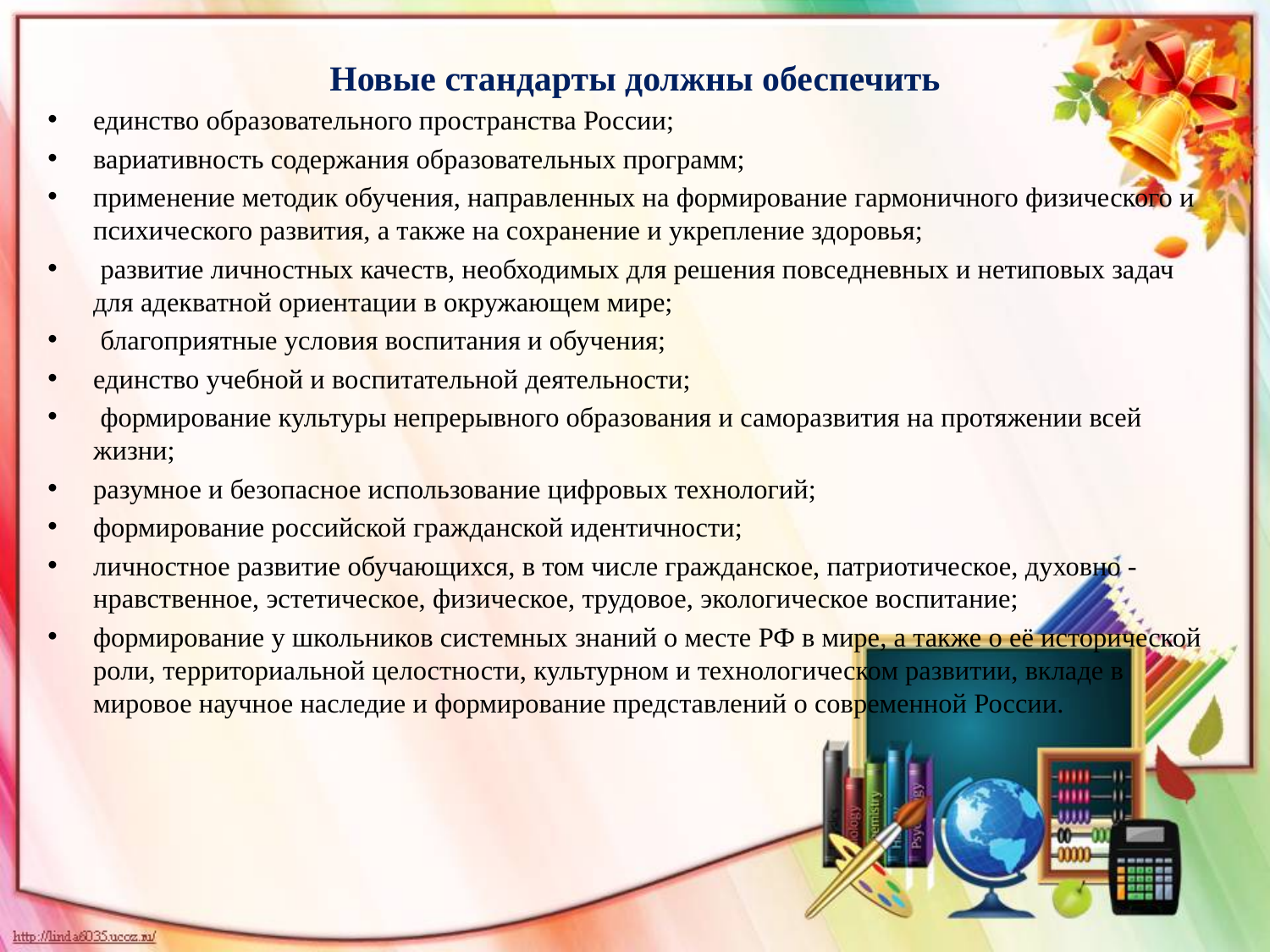

# Новые стандарты должны обеспечить
единство образовательного пространства России;
вариативность содержания образовательных программ;
применение методик обучения, направленных на формирование гармоничного физического и психического развития, а также на сохранение и укрепление здоровья;
 развитие личностных качеств, необходимых для решения повседневных и нетиповых задач для адекватной ориентации в окружающем мире;
 благоприятные условия воспитания и обучения;
единство учебной и воспитательной деятельности;
 формирование культуры непрерывного образования и саморазвития на протяжении всей жизни;
разумное и безопасное использование цифровых технологий;
формирование российской гражданской идентичности;
личностное развитие обучающихся, в том числе гражданское, патриотическое, духовно -нравственное, эстетическое, физическое, трудовое, экологическое воспитание;
формирование у школьников системных знаний о месте РФ в мире, а также о её исторической роли, территориальной целостности, культурном и технологическом развитии, вкладе в мировое научное наследие и формирование представлений о современной России.